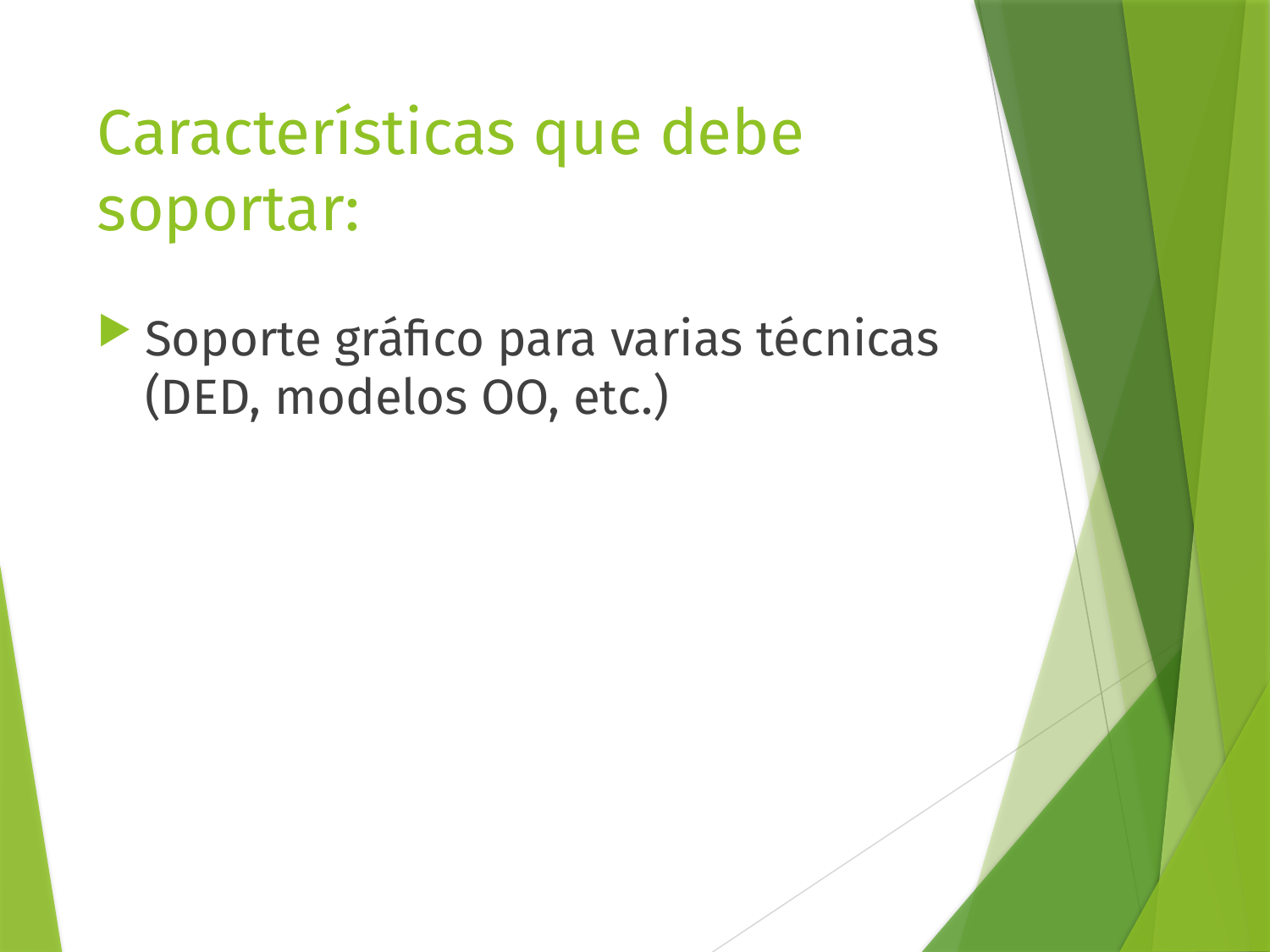

# Características que debe soportar:
Soporte gráfico para varias técnicas (DED, modelos OO, etc.)